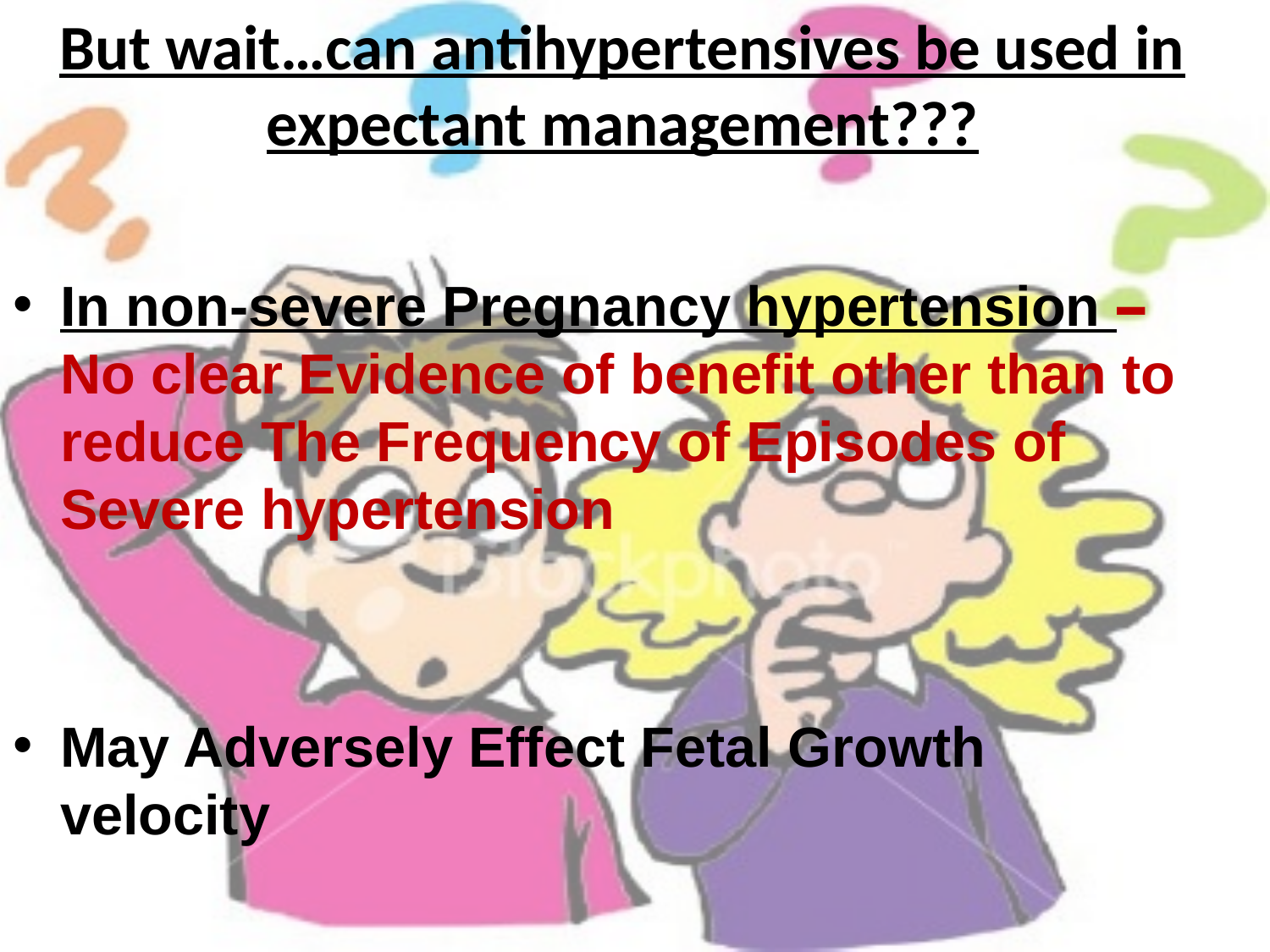

# But wait…can antihypertensives be used in expectant management???

In non-severe Pregnancy hypertension – No clear Evidence of benefit other than to reduce The Frequency of Episodes of Severe hypertension

May Adversely Effect Fetal Growth velocity